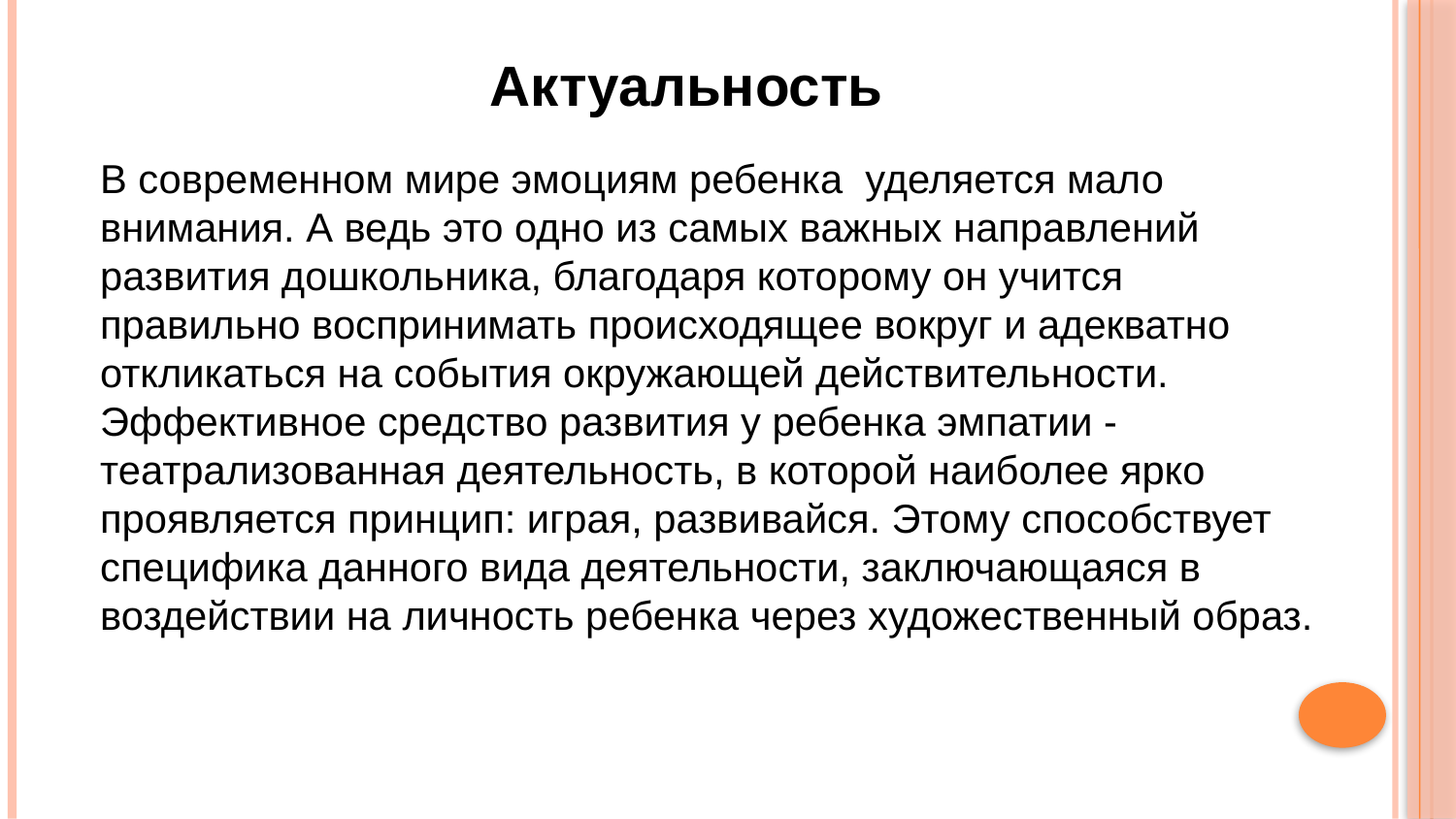

Актуальность
В современном мире эмоциям ребенка  уделяется мало внимания. А ведь это одно из самых важных направлений развития дошкольника, благодаря которому он учится правильно воспринимать происходящее вокруг и адекватно откликаться на события окружающей действительности.
Эффективное средство развития у ребенка эмпатии -  театрализованная деятельность, в которой наиболее ярко проявляется принцип: играя, развивайся. Этому способствует специфика данного вида деятельности, заключающаяся в воздействии на личность ребенка через художественный образ.